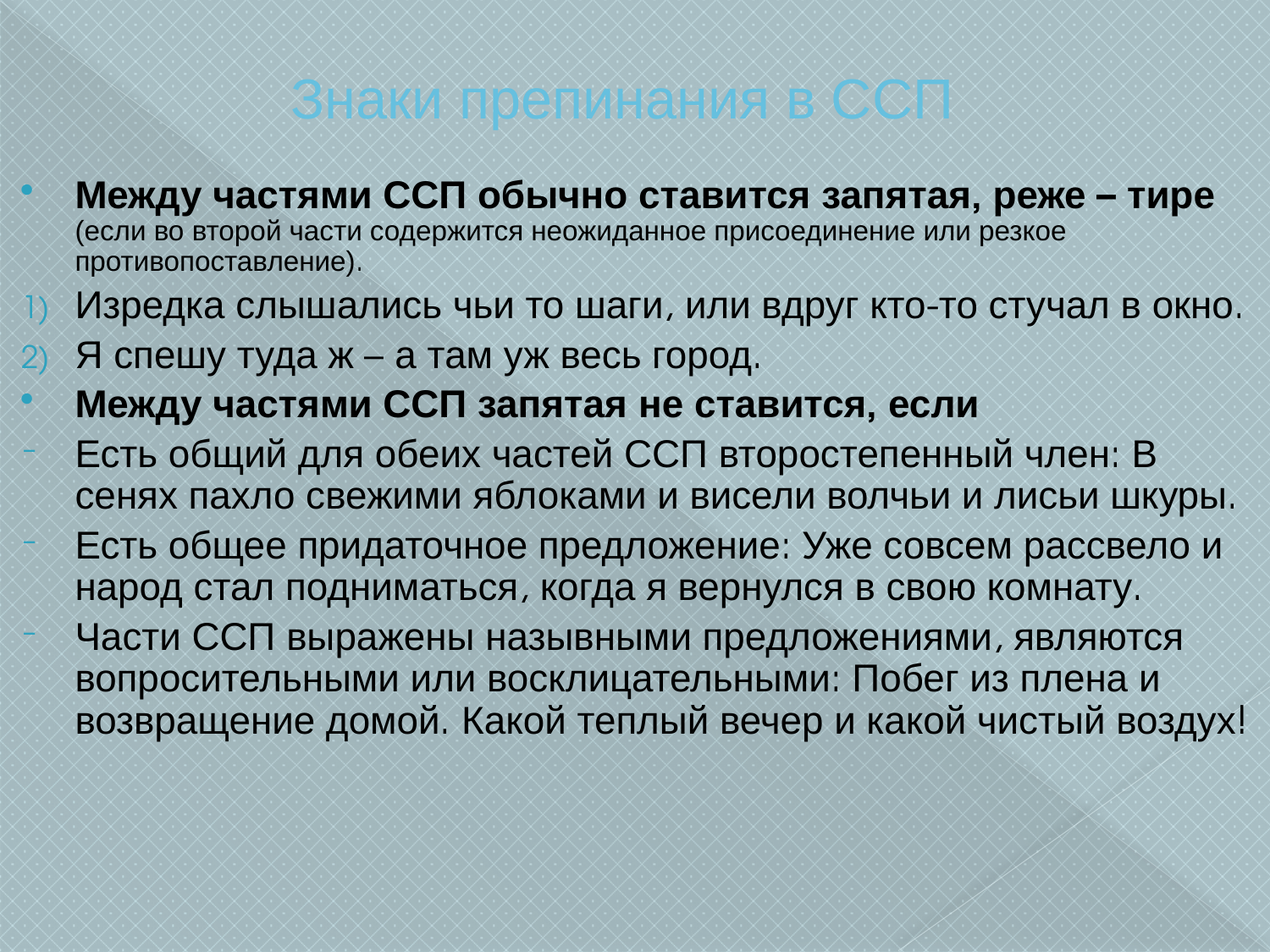

# Знаки препинания в ССП
Между частями ССП обычно ставится запятая, реже – тире (если во второй части содержится неожиданное присоединение или резкое противопоставление).
Изредка слышались чьи то шаги, или вдруг кто-то стучал в окно.
Я спешу туда ж – а там уж весь город.
Между частями ССП запятая не ставится, если
Есть общий для обеих частей ССП второстепенный член: В сенях пахло свежими яблоками и висели волчьи и лисьи шкуры.
Есть общее придаточное предложение: Уже совсем рассвело и народ стал подниматься, когда я вернулся в свою комнату.
Части ССП выражены назывными предложениями, являются вопросительными или восклицательными: Побег из плена и возвращение домой. Какой теплый вечер и какой чистый воздух!